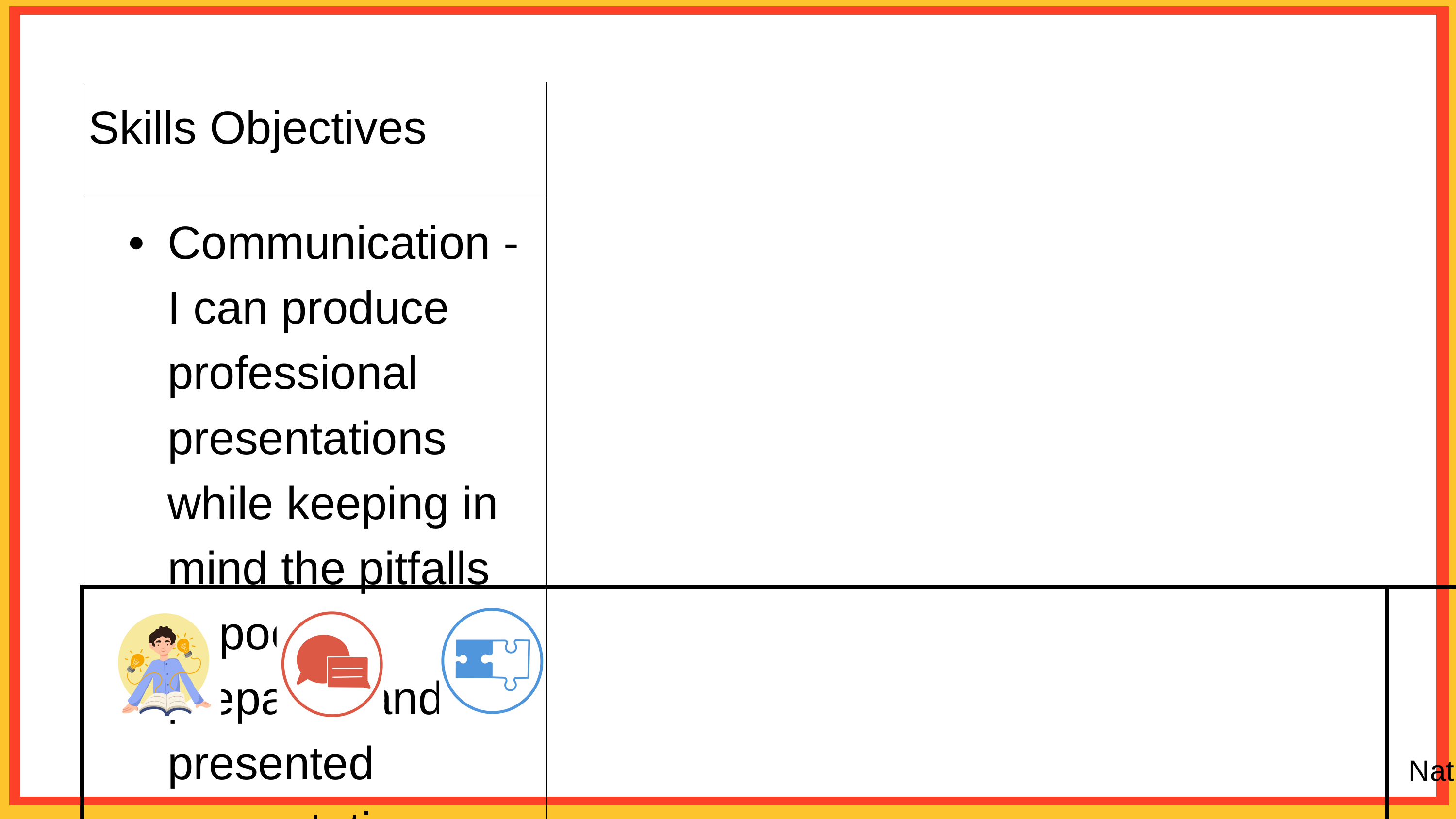

| Skills Objectives |
| --- |
| Communication - I can produce professional presentations while keeping in mind the pitfalls of poorly prepared and presented presentations. Team Work -I have the confidence to work with others and adapt to the situation |
|  |  |  | National Curriculum: Careers |
| --- | --- | --- | --- |